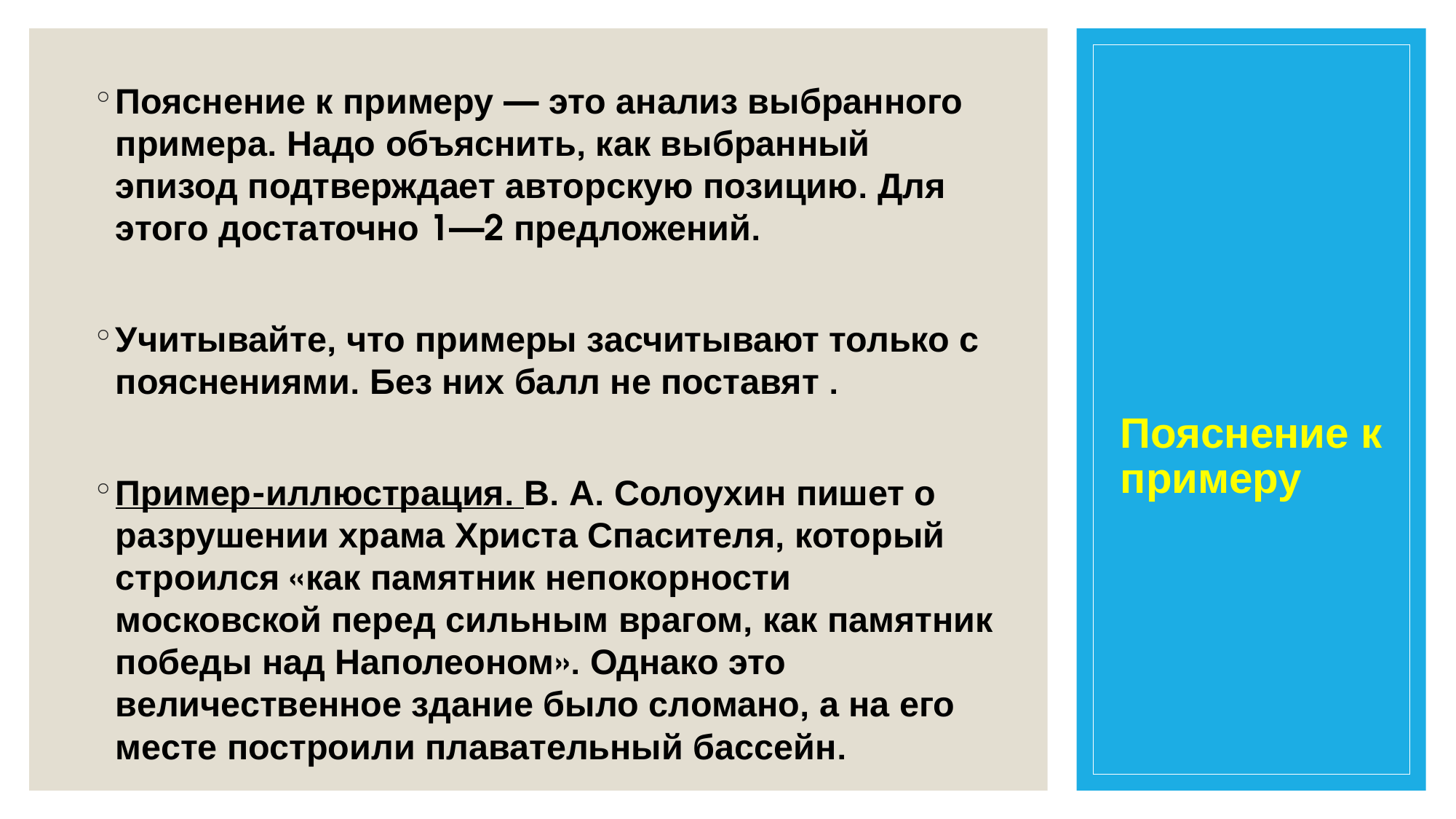

# Пояснение к примеру
Пояснение к примеру — это анализ выбранного примера. Надо объяснить, как выбранный эпизод подтверждает авторскую позицию. Для этого достаточно 1—2 предложений.

Учитывайте, что примеры засчитывают только с пояснениями. Без них балл не поставят .

Пример-иллюстрация. В. А. Солоухин пишет о разрушении храма Христа Спасителя, который строился «как памятник непокорности московской перед сильным врагом, как памятник победы над Наполеоном». Однако это величественное здание было сломано, а на его месте построили плавательный бассейн.